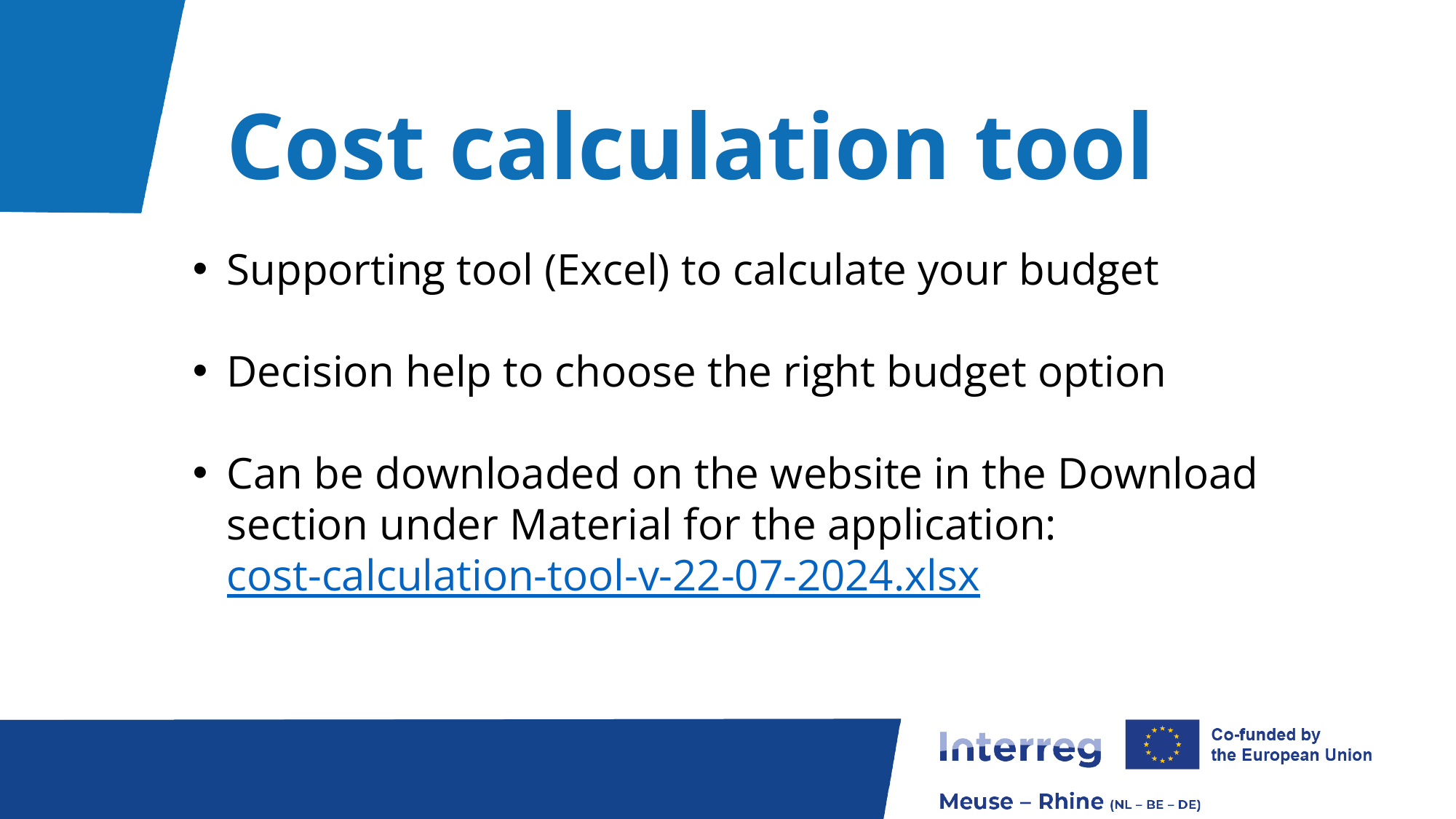

# Cost calculation tool
Supporting tool (Excel) to calculate your budget

Decision help to choose the right budget option

Can be downloaded on the website in the Download section under Material for the application: cost-calculation-tool-v-22-07-2024.xlsx